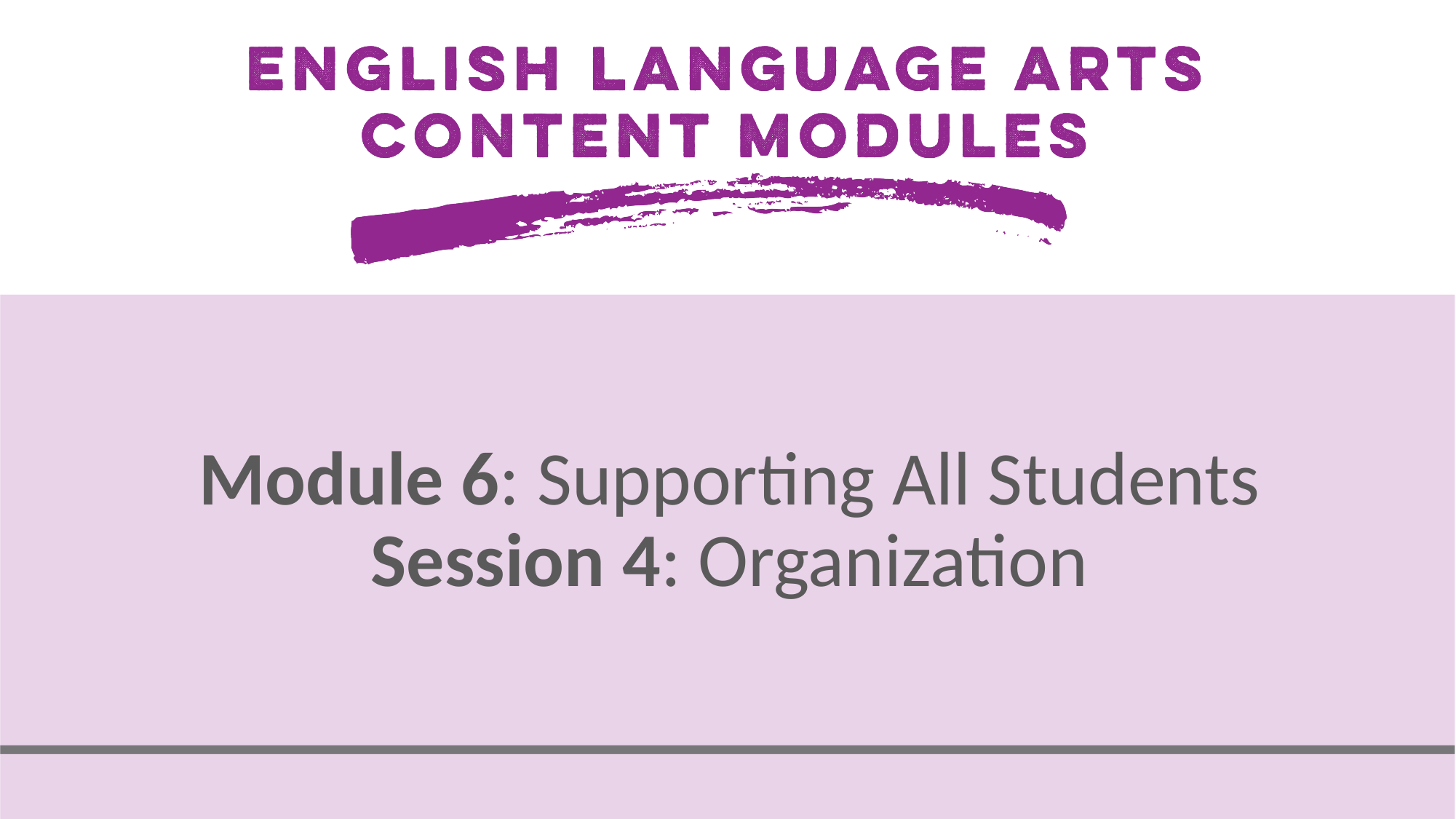

# Module 6: Supporting All Students Session 4: Organization